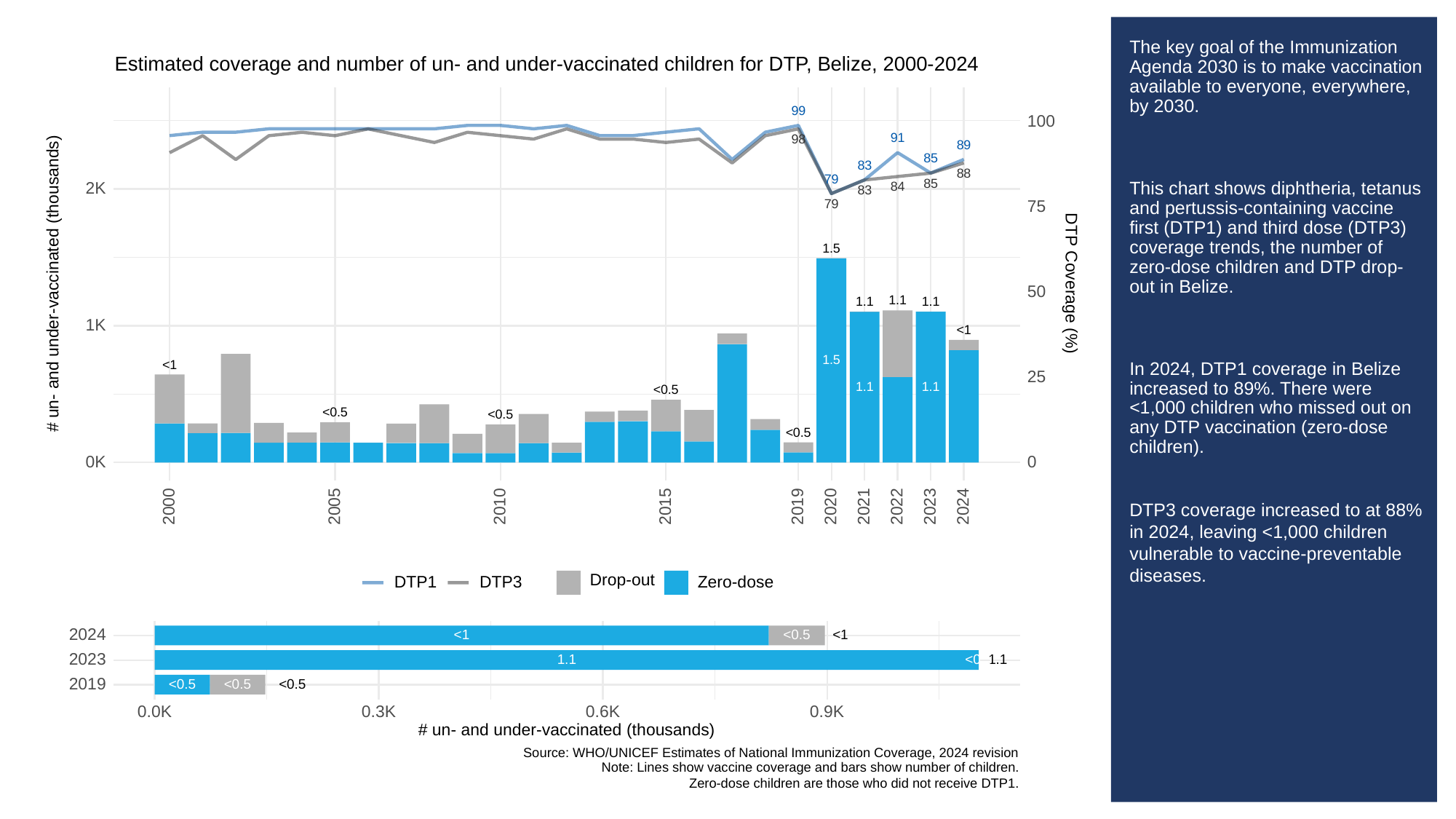

# The key goal of the Immunization Agenda 2030 is to make vaccination available to everyone, everywhere, by 2030.

This chart shows diphtheria, tetanus and pertussis-containing vaccine first (DTP1) and third dose (DTP3) coverage trends, the number of zero-dose children and DTP drop-out in Belize.

In 2024, DTP1 coverage in Belize increased to 89%. There were <1,000 children who missed out on any DTP vaccination (zero-dose children).

DTP3 coverage increased to at 88% in 2024, leaving <1,000 children vulnerable to vaccine-preventable diseases.

Estimated coverage and number of un- and under-vaccinated children for DTP, Belize, 2000-2024

99
100

91
98
89
85
83
88
79
85
84
2K
83

79
75
1.5

# un- and under-vaccinated (thousands)
DTP Coverage (%)
50
1.1
1.1
1.1

1K

<1

1.5
<1
25

1.1
1.1
<0.5

<0.5

<0.5

<0.5

0K
0

2023
2000
2005
2010
2015
2019
2020
2021
2022
2024

Drop-out
DTP3
Zero-dose
DTP1

2024
<0.5
<1
<1

2023
<0.5
1.1
1.1

2019
<0.5
<0.5
<0.5

0.3K
0.0K
0.6K
0.9K
# un- and under-vaccinated (thousands)
Source: WHO/UNICEF Estimates of National Immunization Coverage, 2024 revision
Note: Lines show vaccine coverage and bars show number of children.
Zero-dose children are those who did not receive DTP1.